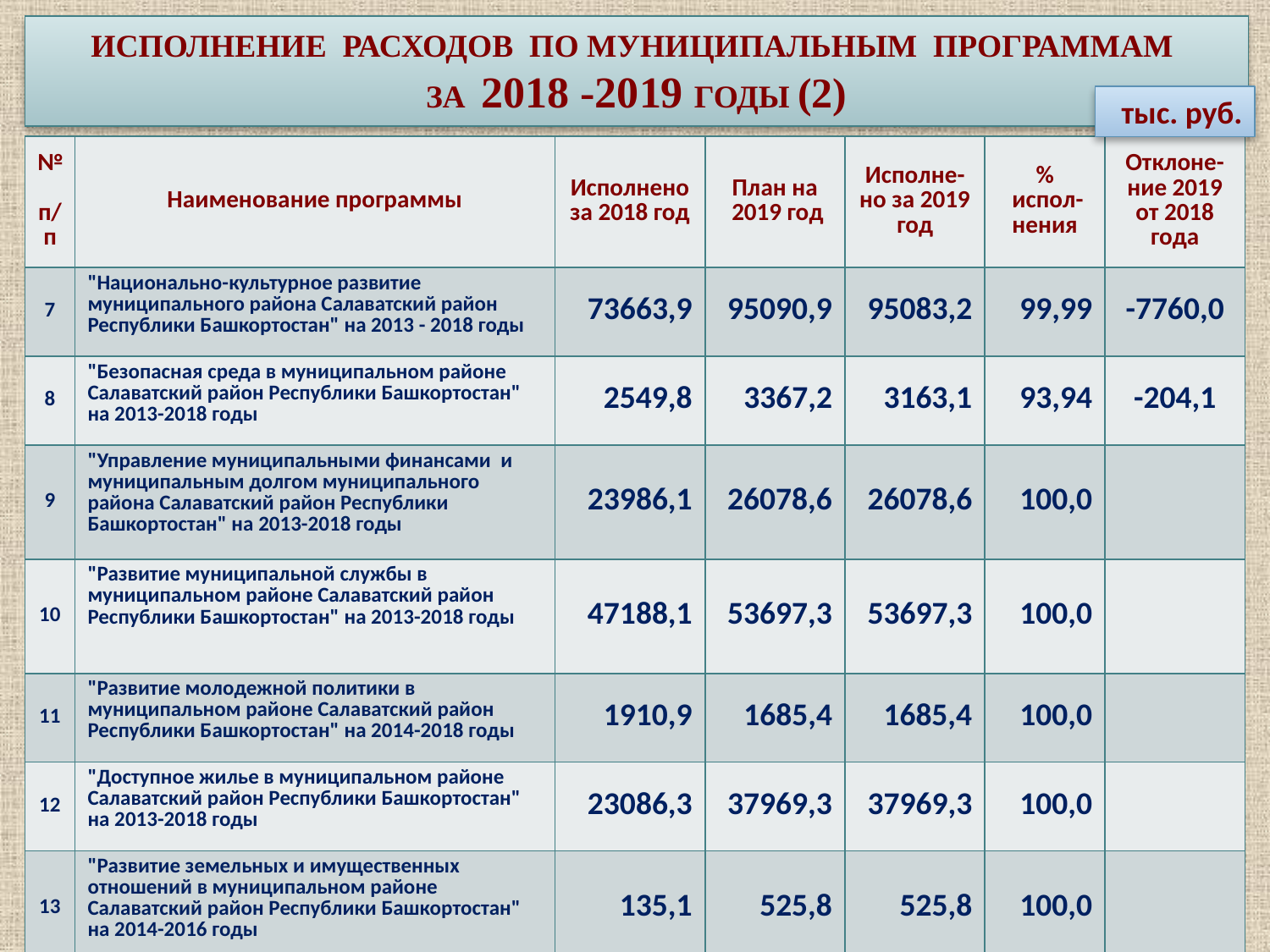

# ИСПОЛНЕНИЕ  РАСХОДОВ  ПО МУНИЦИПАЛЬНЫМ  ПРОГРАММАМ ЗА  2018 -2019 ГОДЫ (2)
тыс. руб.
| № п/п | Наименование программы | Исполнено за 2018 год | План на 2019 год | Исполне-но за 2019 год | % испол-нения | Отклоне-ние 2019 от 2018 года |
| --- | --- | --- | --- | --- | --- | --- |
| 7 | "Национально-культурное развитие муниципального района Салаватский район Республики Башкортостан" на 2013 - 2018 годы | 73663,9 | 95090,9 | 95083,2 | 99,99 | -7760,0 |
| 8 | "Безопасная среда в муниципальном районе Салаватский район Республики Башкортостан" на 2013-2018 годы | 2549,8 | 3367,2 | 3163,1 | 93,94 | -204,1 |
| 9 | "Управление муниципальными финансами и муниципальным долгом муниципального района Салаватский район Республики Башкортостан" на 2013-2018 годы | 23986,1 | 26078,6 | 26078,6 | 100,0 |  |
| 10 | "Развитие муниципальной службы в муниципальном районе Салаватский район Республики Башкортостан" на 2013-2018 годы | 47188,1 | 53697,3 | 53697,3 | 100,0 |  |
| 11 | "Развитие молодежной политики в муниципальном районе Салаватский район Республики Башкортостан" на 2014-2018 годы | 1910,9 | 1685,4 | 1685,4 | 100,0 |  |
| 12 | "Доступное жилье в муниципальном районе Салаватский район Республики Башкортостан" на 2013-2018 годы | 23086,3 | 37969,3 | 37969,3 | 100,0 |  |
| 13 | "Развитие земельных и имущественных отношений в муниципальном районе Салаватский район Республики Башкортостан" на 2014-2016 годы | 135,1 | 525,8 | 525,8 | 100,0 |  |